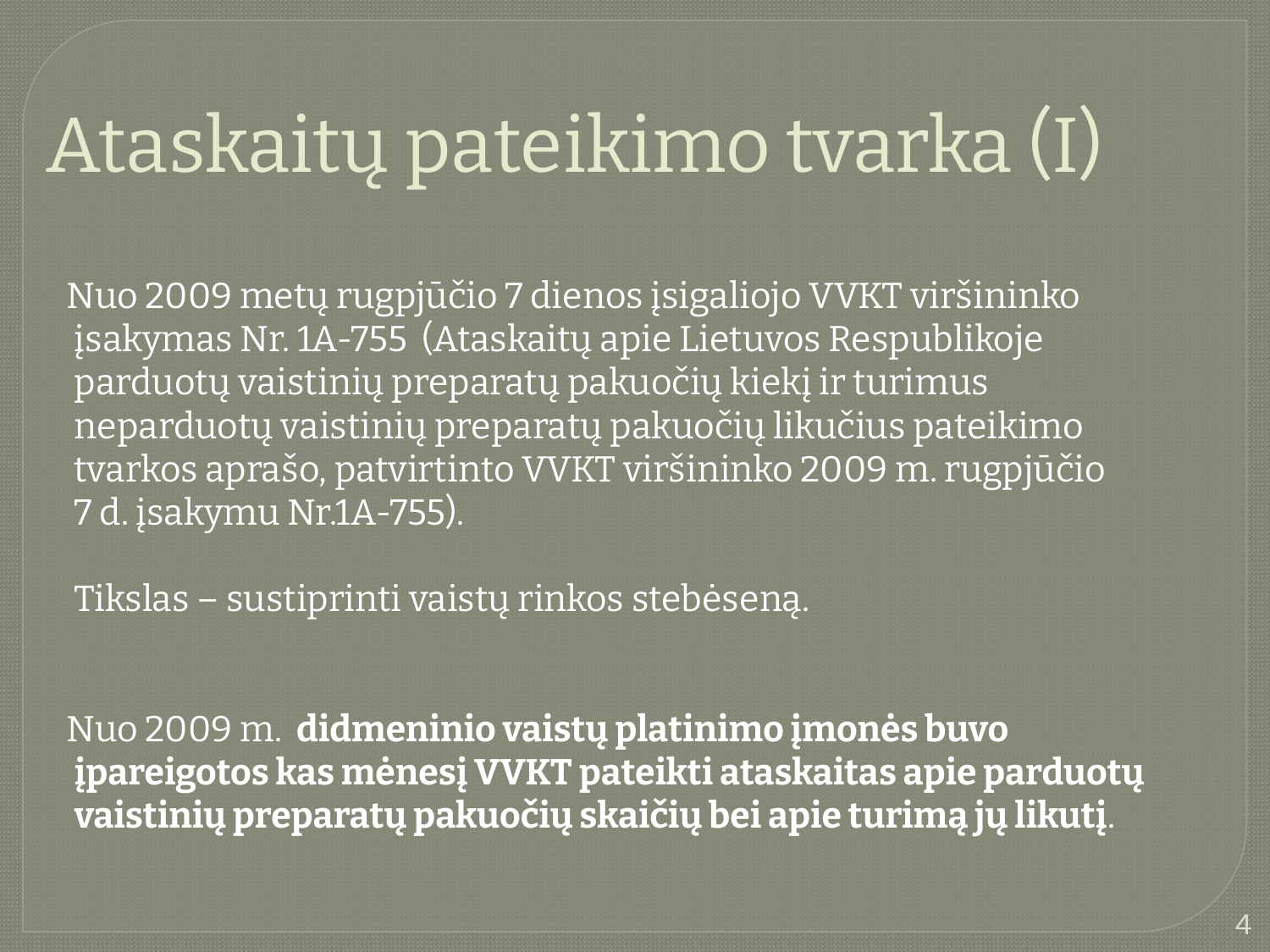

Ataskaitų pateikimo tvarka (I)
    Nuo 2009 metų rugpjūčio 7 dienos įsigaliojo VVKT viršininko įsakymas Nr. 1A-755  (Ataskaitų apie Lietuvos Respublikoje parduotų vaistinių preparatų pakuočių kiekį ir turimus neparduotų vaistinių preparatų pakuočių likučius pateikimo tvarkos aprašo, patvirtinto VVKT viršininko 2009 m. rugpjūčio 7 d. įsakymu Nr.1A-755).
Tikslas – sustiprinti vaistų rinkos stebėseną.

    Nuo 2009 m.  didmeninio vaistų platinimo įmonės buvo įpareigotos kas mėnesį VVKT pateikti ataskaitas apie parduotų vaistinių preparatų pakuočių skaičių bei apie turimą jų likutį.

4